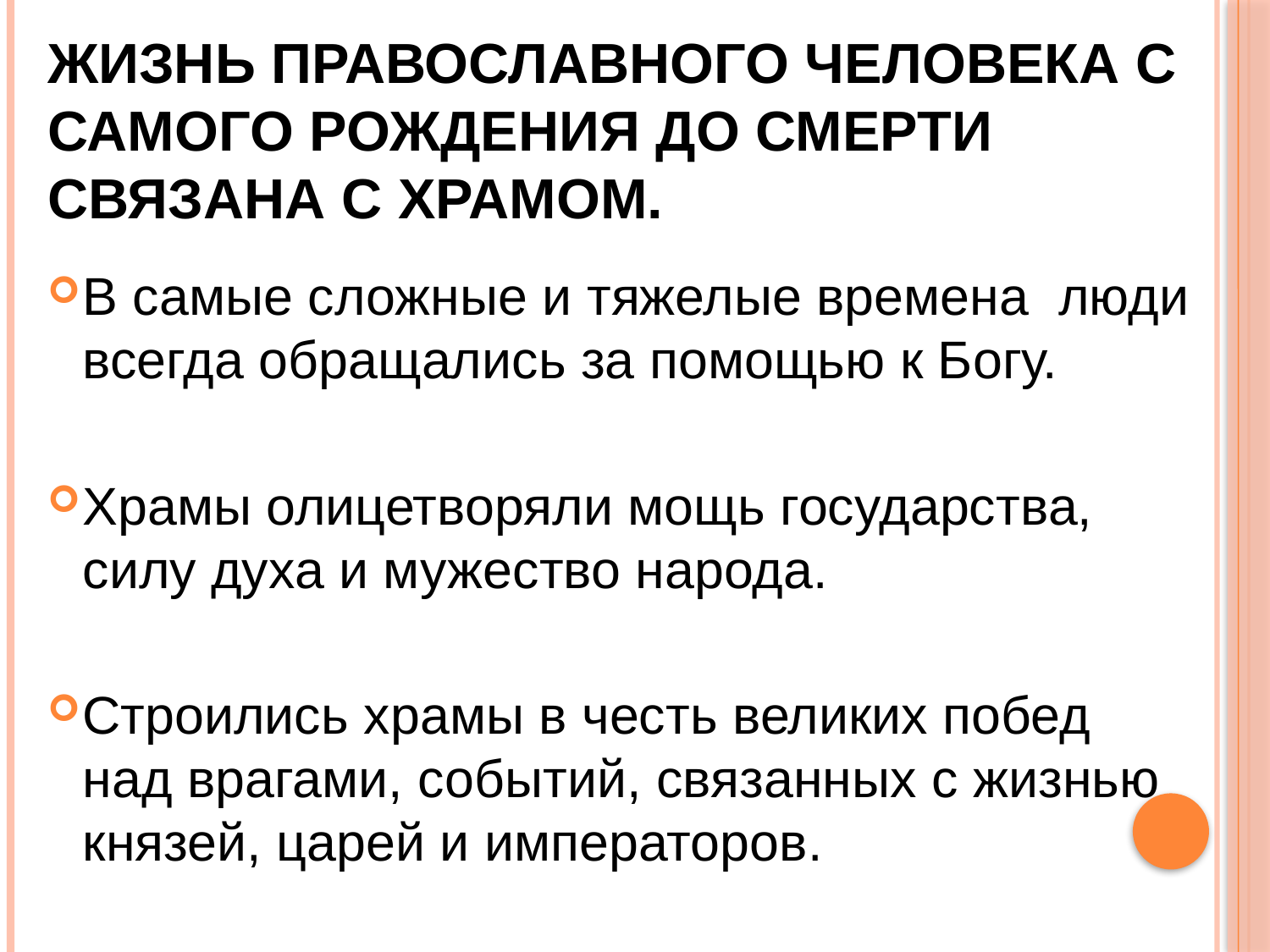

# Жизнь православного человека с  самого рождения до смерти связана с храмом.
В самые сложные и тяжелые времена  люди всегда обращались за помощью к Богу.

Храмы олицетворяли мощь государства, силу духа и мужество народа.

Строились храмы в честь великих побед над врагами, событий, связанных с жизнью князей, царей и императоров.